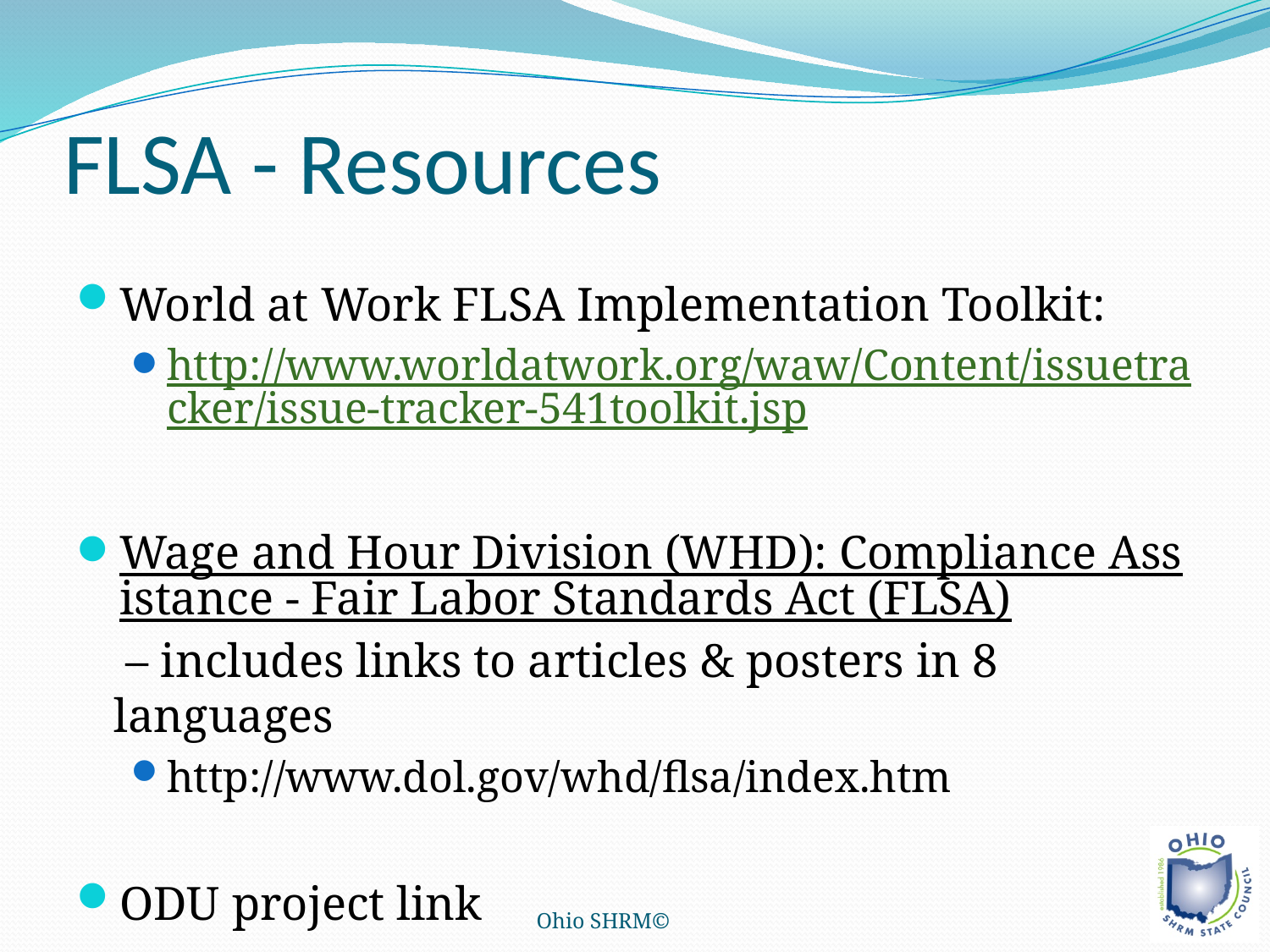

# FLSA - Resources
World at Work FLSA Implementation Toolkit:
http://www.worldatwork.org/waw/Content/issuetracker/issue-tracker-541toolkit.jsp

Wage and Hour Division (WHD): Compliance Assistance - Fair Labor Standards Act (FLSA) – includes links to articles & posters in 8 languages
http://www.dol.gov/whd/flsa/index.htm

ODU project link

Ohio SHRM©